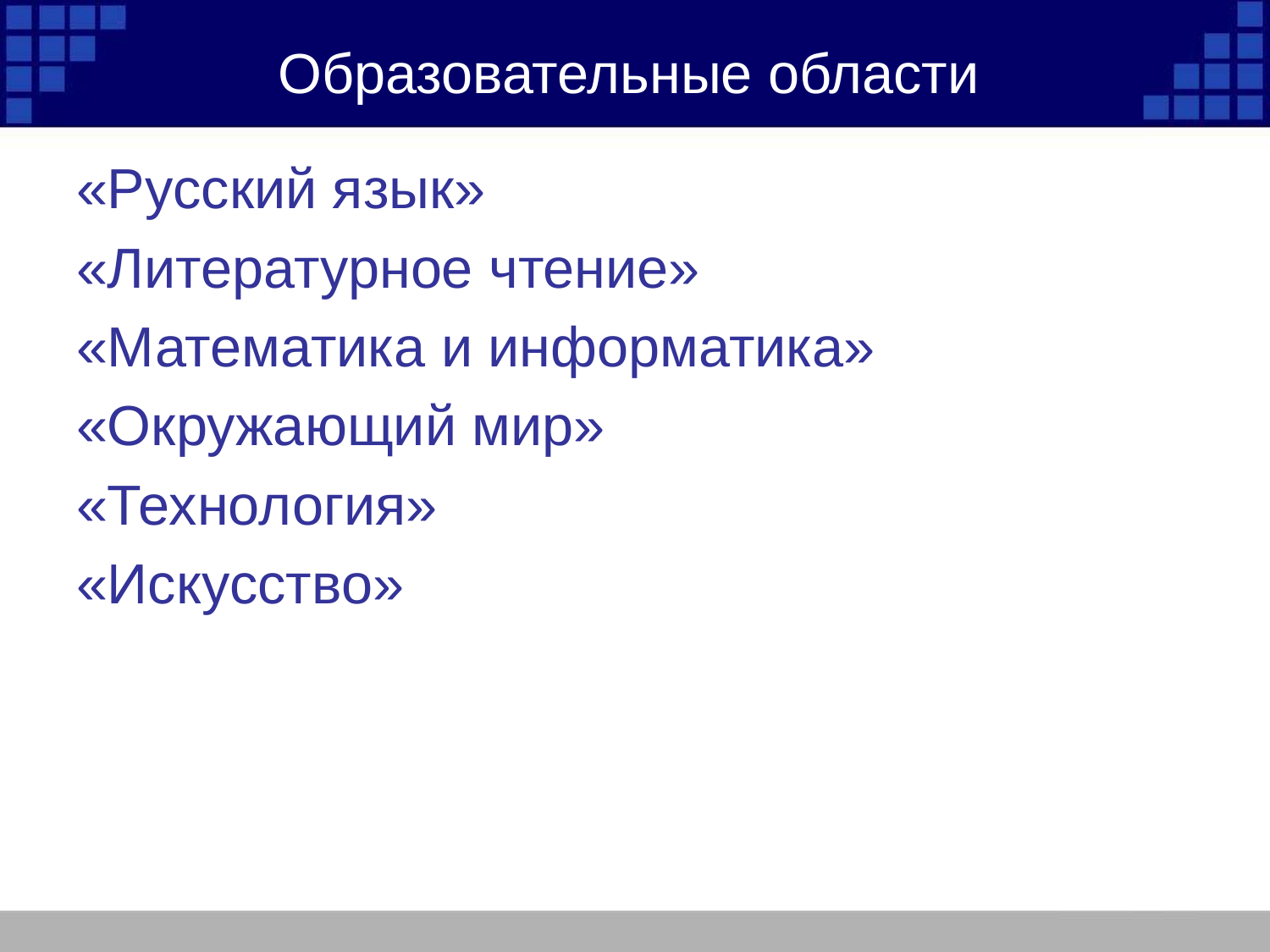

# Образовательные области
«Русский язык»
«Литературное чтение»
«Математика и информатика»
«Окружающий мир»
«Технология»
«Искусство»